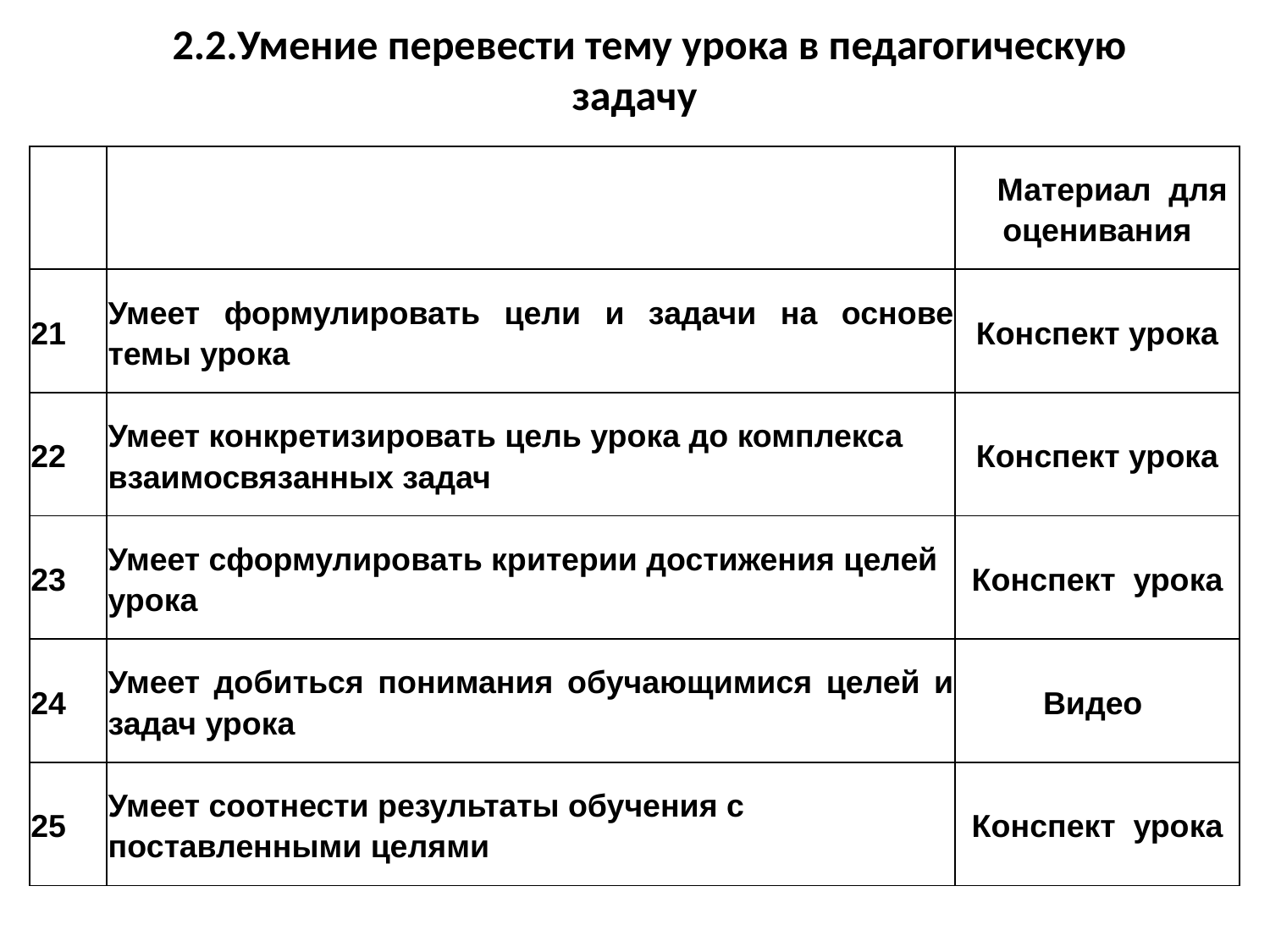

2.2.Умение перевести тему урока в педагогическую задачу
|  |  | Материал для оценивания |
| --- | --- | --- |
| 21 | Умеет формулировать цели и задачи на основе темы урока | Конспект урока |
| 22 | Умеет конкретизировать цель урока до комплекса взаимосвязанных задач | Конспект урока |
| 23 | Умеет сформулировать критерии достижения целей урока | Конспект урока |
| 24 | Умеет добиться понимания обучающимися целей и задач урока | Видео |
| 25 | Умеет соотнести результаты обучения с поставленными целями | Конспект урока |